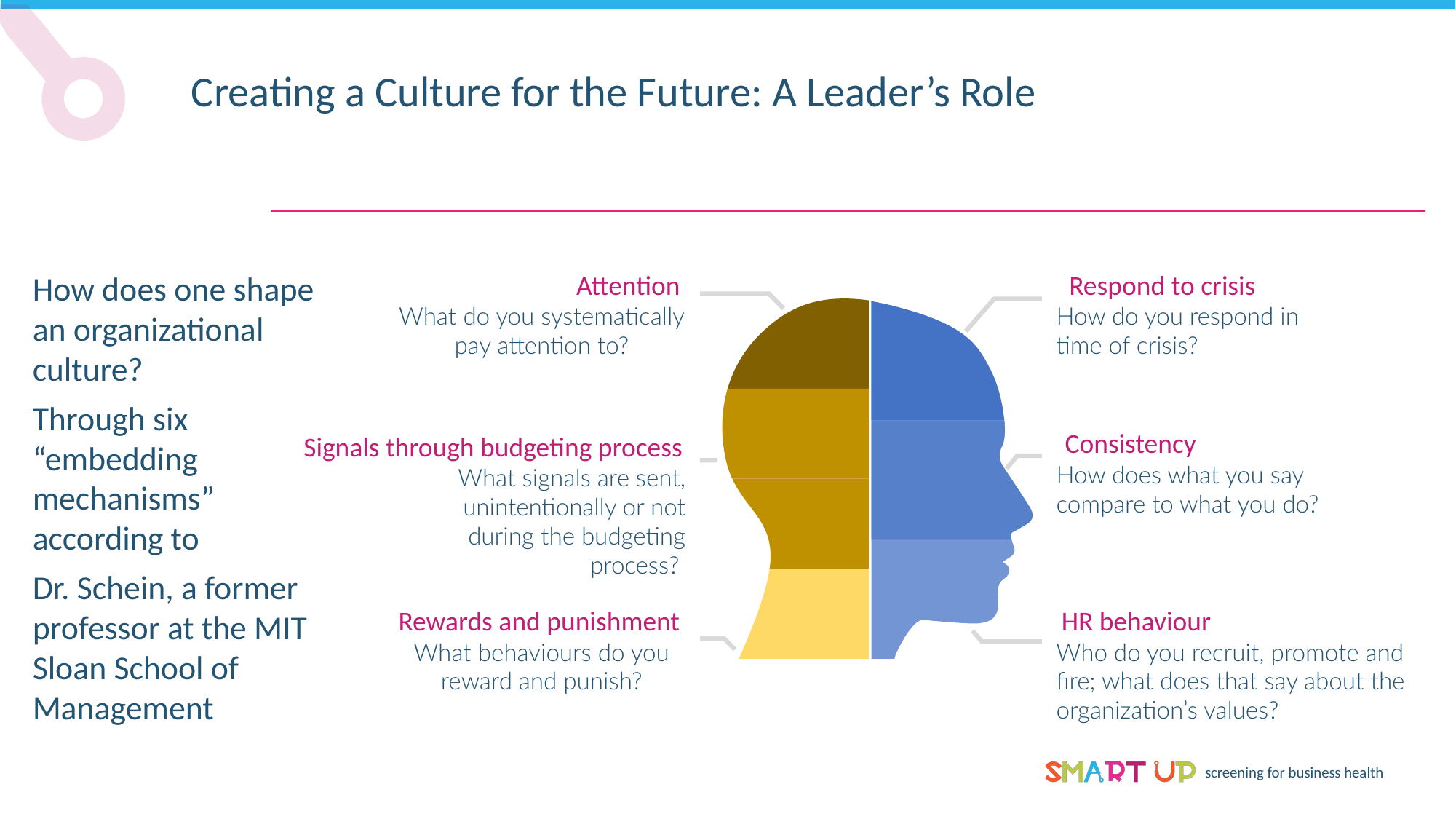

Creating a Culture for the Future: A Leader’s Role
Attention
Respond to crisis
How does one shape an organizational culture?
Through six “embedding mechanisms” according to
Dr. Schein, a former professor at the MIT Sloan School of Management

What do you systematically pay attention to?
How do you respond in time of crisis?

Consistency
Signals through budgeting process

How does what you say compare to what you do?

What signals are sent, unintentionally or not during the budgeting process?

Rewards and punishment
HR behaviour

What behaviours do you reward and punish?
Who do you recruit, promote and fire; what does that say about the organization’s values?

I